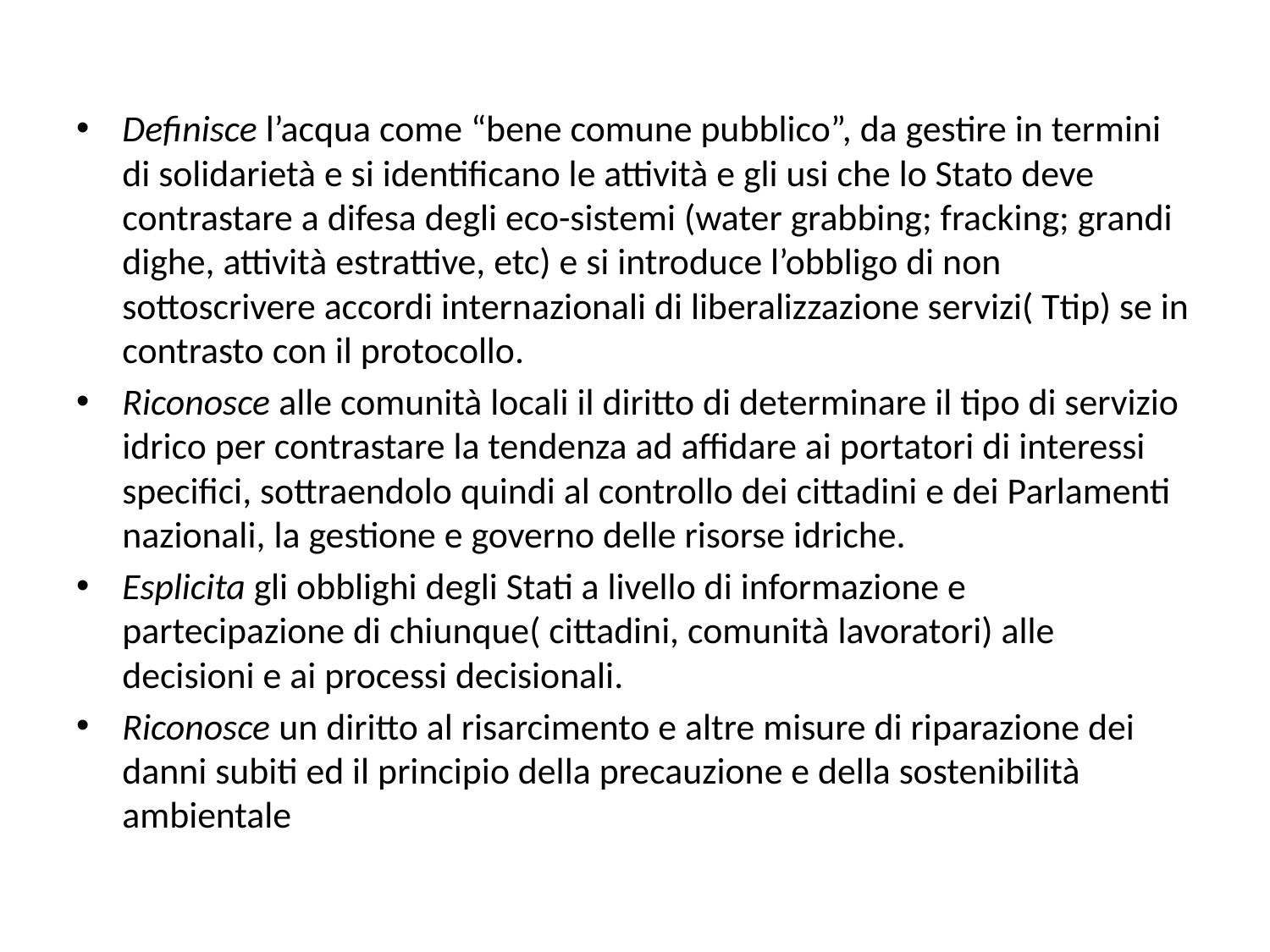

Definisce l’acqua come “bene comune pubblico”, da gestire in termini di solidarietà e si identificano le attività e gli usi che lo Stato deve contrastare a difesa degli eco-sistemi (water grabbing; fracking; grandi dighe, attività estrattive, etc) e si introduce l’obbligo di non sottoscrivere accordi internazionali di liberalizzazione servizi( Ttip) se in contrasto con il protocollo.
Riconosce alle comunità locali il diritto di determinare il tipo di servizio idrico per contrastare la tendenza ad affidare ai portatori di interessi specifici, sottraendolo quindi al controllo dei cittadini e dei Parlamenti nazionali, la gestione e governo delle risorse idriche.
Esplicita gli obblighi degli Stati a livello di informazione e partecipazione di chiunque( cittadini, comunità lavoratori) alle decisioni e ai processi decisionali.
Riconosce un diritto al risarcimento e altre misure di riparazione dei danni subiti ed il principio della precauzione e della sostenibilità ambientale